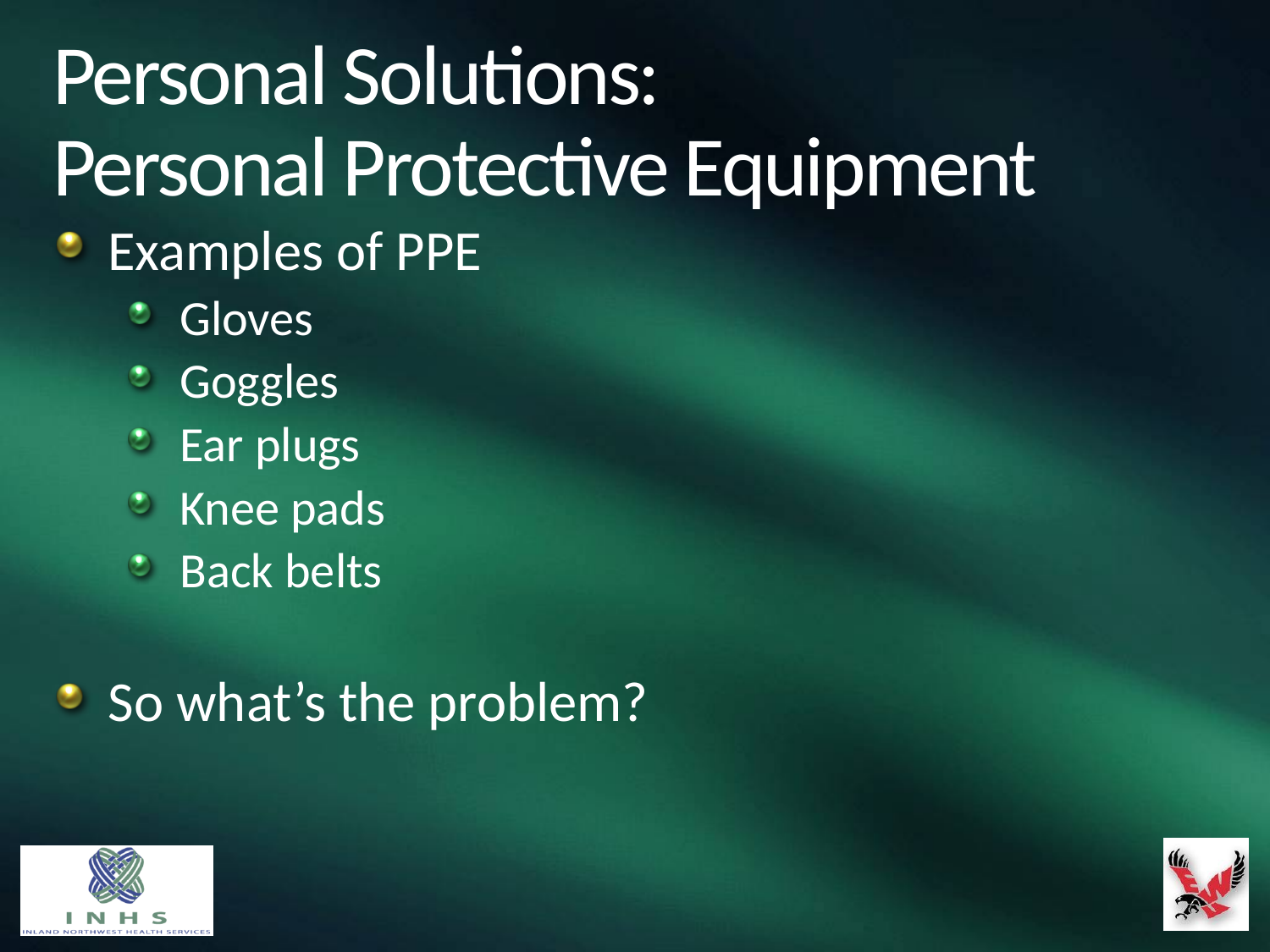

# Personal Solutions: Personal Protective Equipment

Examples of PPE
Gloves
Goggles
Ear plugs
Knee pads
Back belts

So what’s the problem?